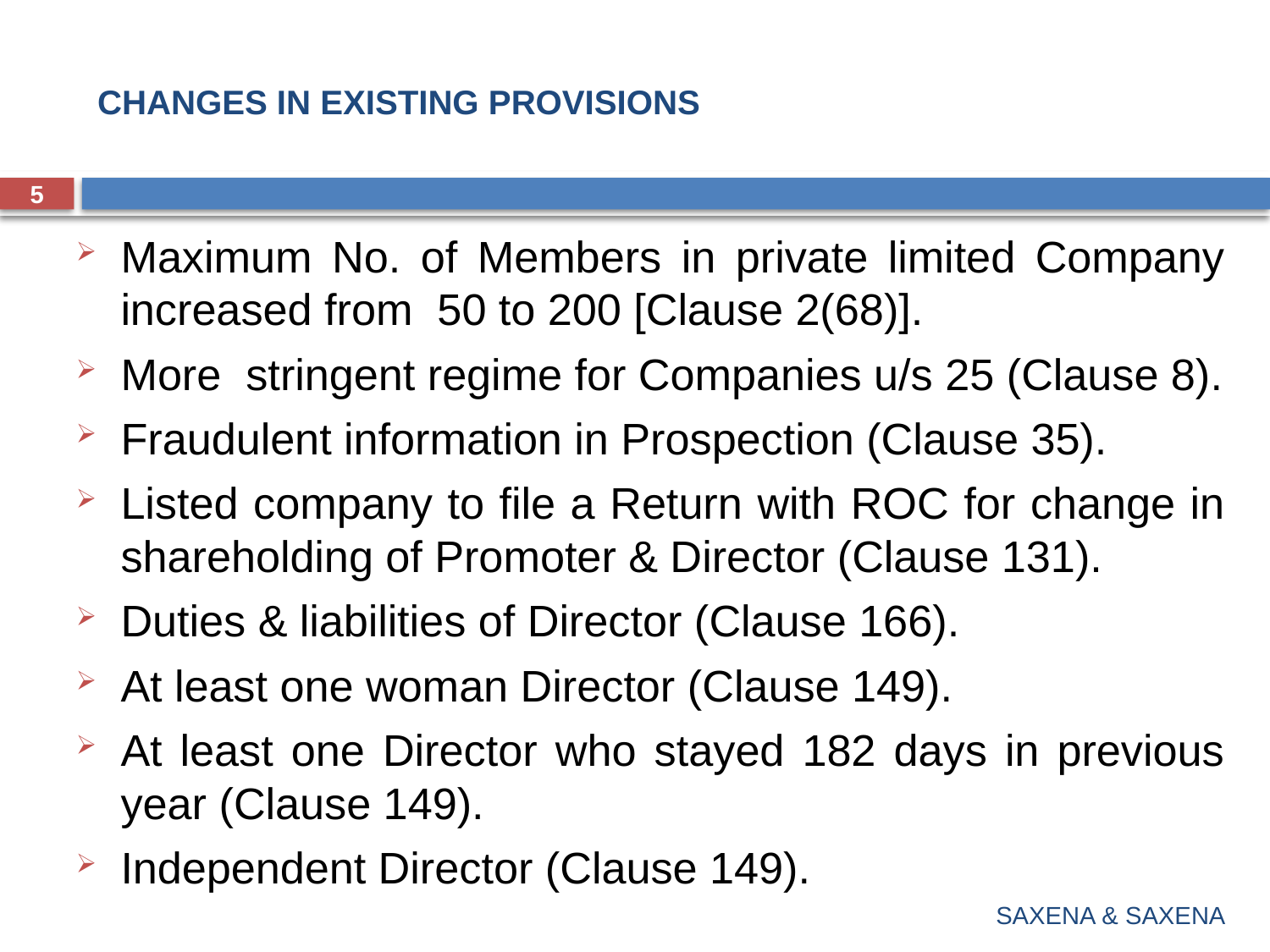

# CHANGES IN EXISTING PROVISIONS
5
Maximum No. of Members in private limited Company increased from  50 to 200 [Clause 2(68)].
More  stringent regime for Companies u/s 25 (Clause 8).
Fraudulent information in Prospection (Clause 35).
Listed company to file a Return with ROC for change in shareholding of Promoter & Director (Clause 131).
Duties & liabilities of Director (Clause 166).
At least one woman Director (Clause 149).
At least one Director who stayed 182 days in previous year (Clause 149).
Independent Director (Clause 149).

SAXENA & SAXENA